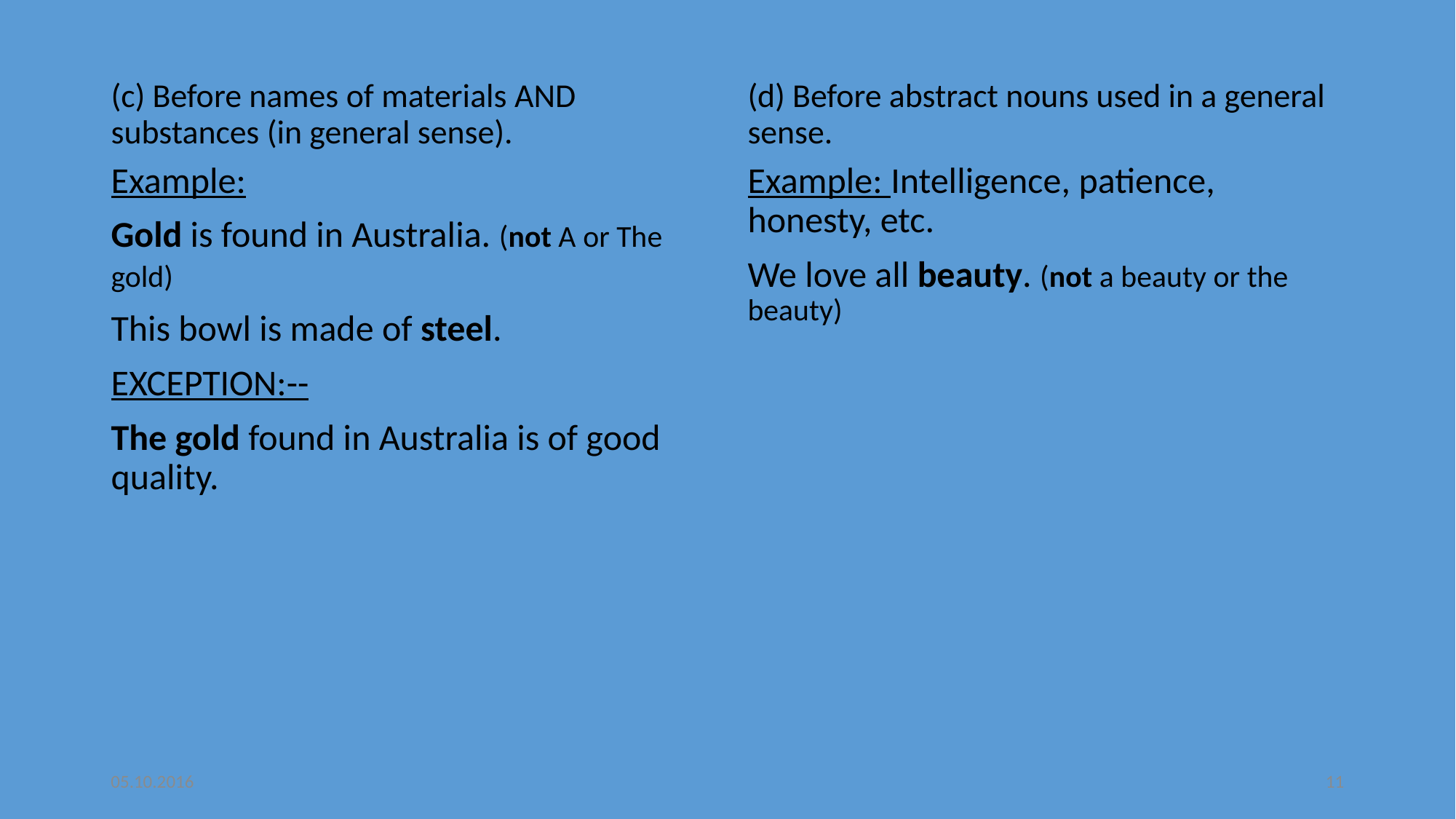

(c) Before names of materials AND substances (in general sense).
(d) Before abstract nouns used in a general sense.
Example:
Gold is found in Australia. (not A or The gold)
This bowl is made of steel.
EXCEPTION:--
The gold found in Australia is of good quality.
Example: Intelligence, patience, honesty, etc.
We love all beauty. (not a beauty or the beauty)
05.10.2016
11